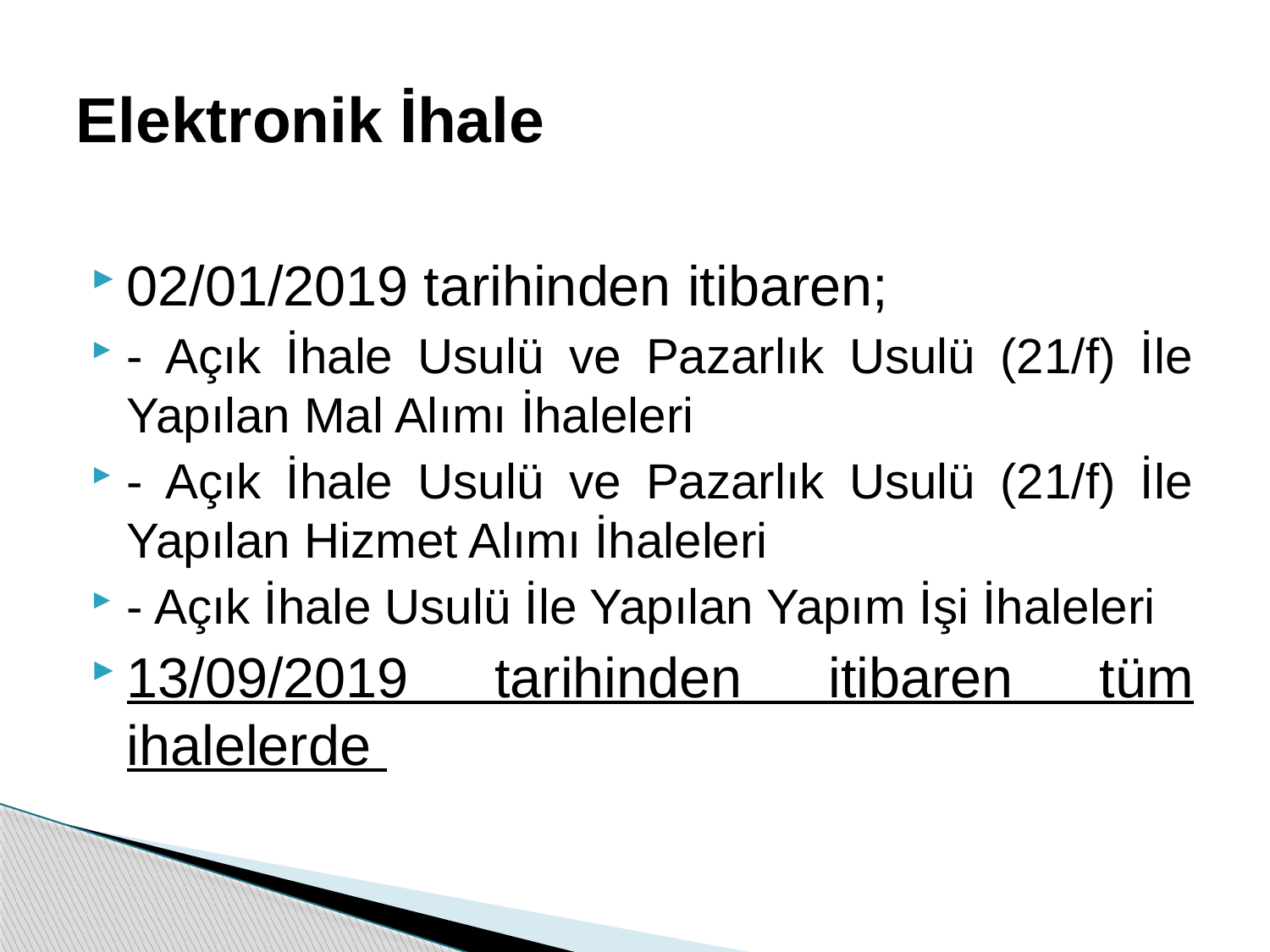

# Elektronik İhale
02/01/2019 tarihinden itibaren;
- Açık İhale Usulü ve Pazarlık Usulü (21/f) İle Yapılan Mal Alımı İhaleleri
- Açık İhale Usulü ve Pazarlık Usulü (21/f) İle Yapılan Hizmet Alımı İhaleleri
- Açık İhale Usulü İle Yapılan Yapım İşi İhaleleri
13/09/2019 tarihinden itibaren tüm ihalelerde